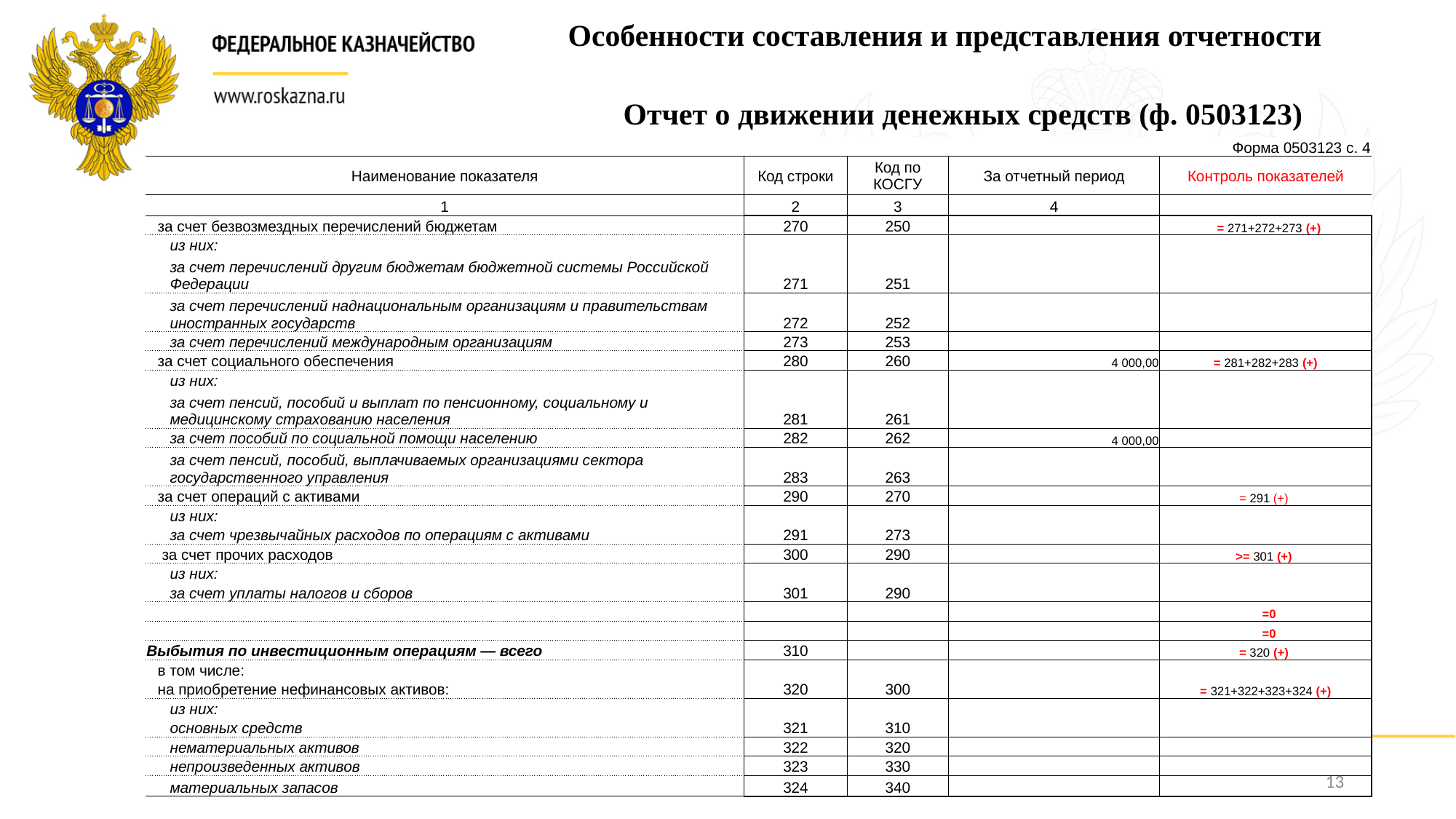

Особенности составления и представления отчетности
Отчет о движении денежных средств (ф. 0503123)
|  |  |  |  | Форма 0503123 с. 4 |
| --- | --- | --- | --- | --- |
| Наименование показателя | Код строки | Код по КОСГУ | За отчетный период | Контроль показателей |
| 1 | 2 | 3 | 4 |  |
| за счет безвозмездных перечислений бюджетам | 270 | 250 |  | = 271+272+273 (+) |
| из них: |  |  |  |  |
| за счет перечислений другим бюджетам бюджетной системы Российской Федерации | 271 | 251 |  |  |
| за счет перечислений наднациональным организациям и правительствам иностранных государств | 272 | 252 |  |  |
| за счет перечислений международным организациям | 273 | 253 |  |  |
| за счет социального обеспечения | 280 | 260 | 4 000,00 | = 281+282+283 (+) |
| из них: |  |  |  |  |
| за счет пенсий, пособий и выплат по пенсионному, социальному и медицинскому страхованию населения | 281 | 261 |  |  |
| за счет пособий по социальной помощи населению | 282 | 262 | 4 000,00 |  |
| за счет пенсий, пособий, выплачиваемых организациями сектора государственного управления | 283 | 263 |  |  |
| за счет операций с активами | 290 | 270 |  | = 291 (+) |
| из них: |  |  |  |  |
| за счет чрезвычайных расходов по операциям с активами | 291 | 273 |  |  |
| за счет прочих расходов | 300 | 290 |  | >= 301 (+) |
| из них: |  |  |  |  |
| за счет уплаты налогов и сборов | 301 | 290 |  |  |
|  |  |  |  | =0 |
|  |  |  |  | =0 |
| Выбытия по инвестиционным операциям — всего | 310 |  |  | = 320 (+) |
| в том числе: |  |  |  |  |
| на приобретение нефинансовых активов: | 320 | 300 |  | = 321+322+323+324 (+) |
| из них: |  |  |  |  |
| основных средств | 321 | 310 |  |  |
| нематериальных активов | 322 | 320 |  |  |
| непроизведенных активов | 323 | 330 |  |  |
| материальных запасов | 324 | 340 |  |  |
13